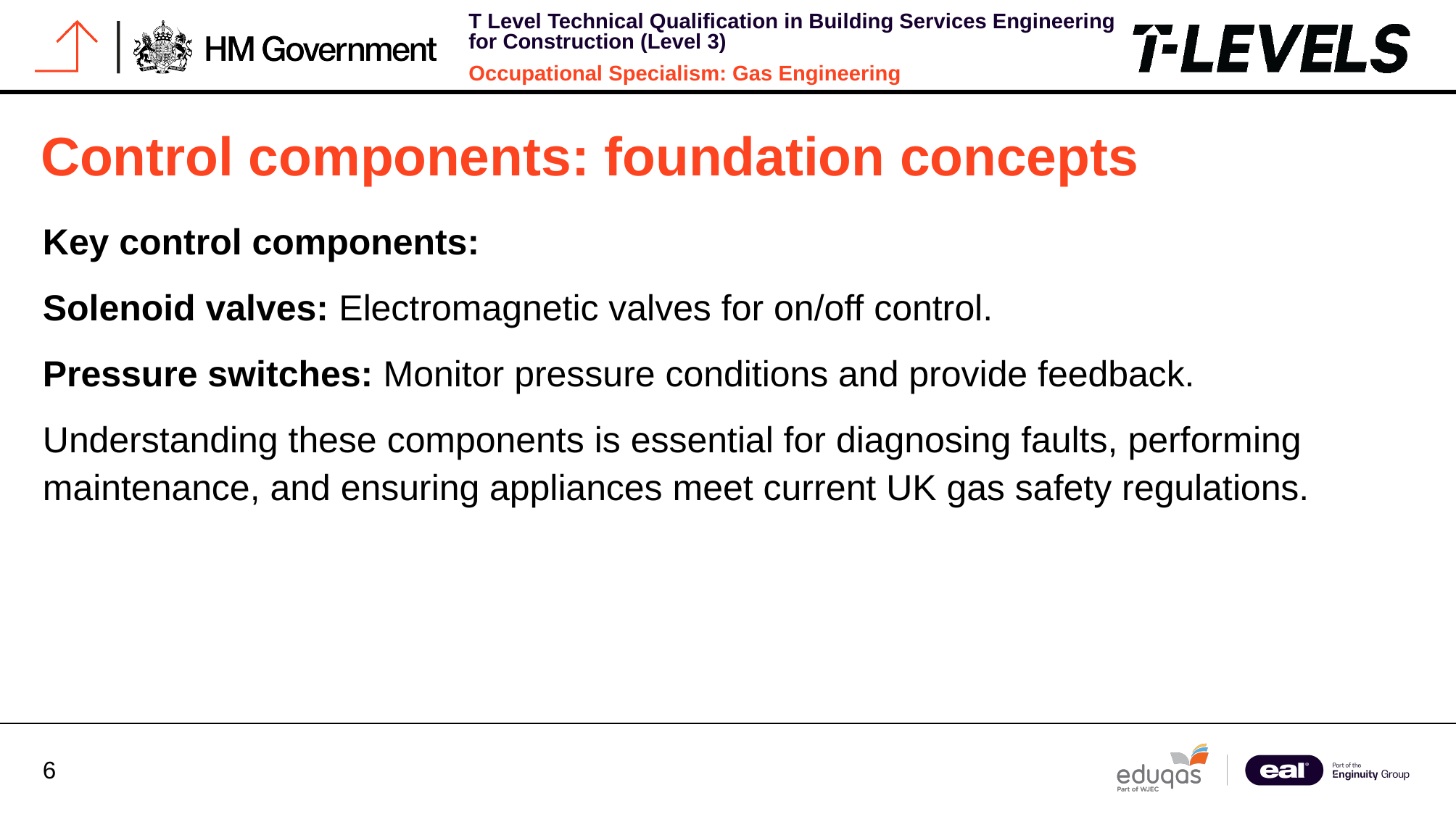

# Control components: foundation concepts
Key control components:
Solenoid valves: Electromagnetic valves for on/off control.
Pressure switches: Monitor pressure conditions and provide feedback.
Understanding these components is essential for diagnosing faults, performing maintenance, and ensuring appliances meet current UK gas safety regulations.